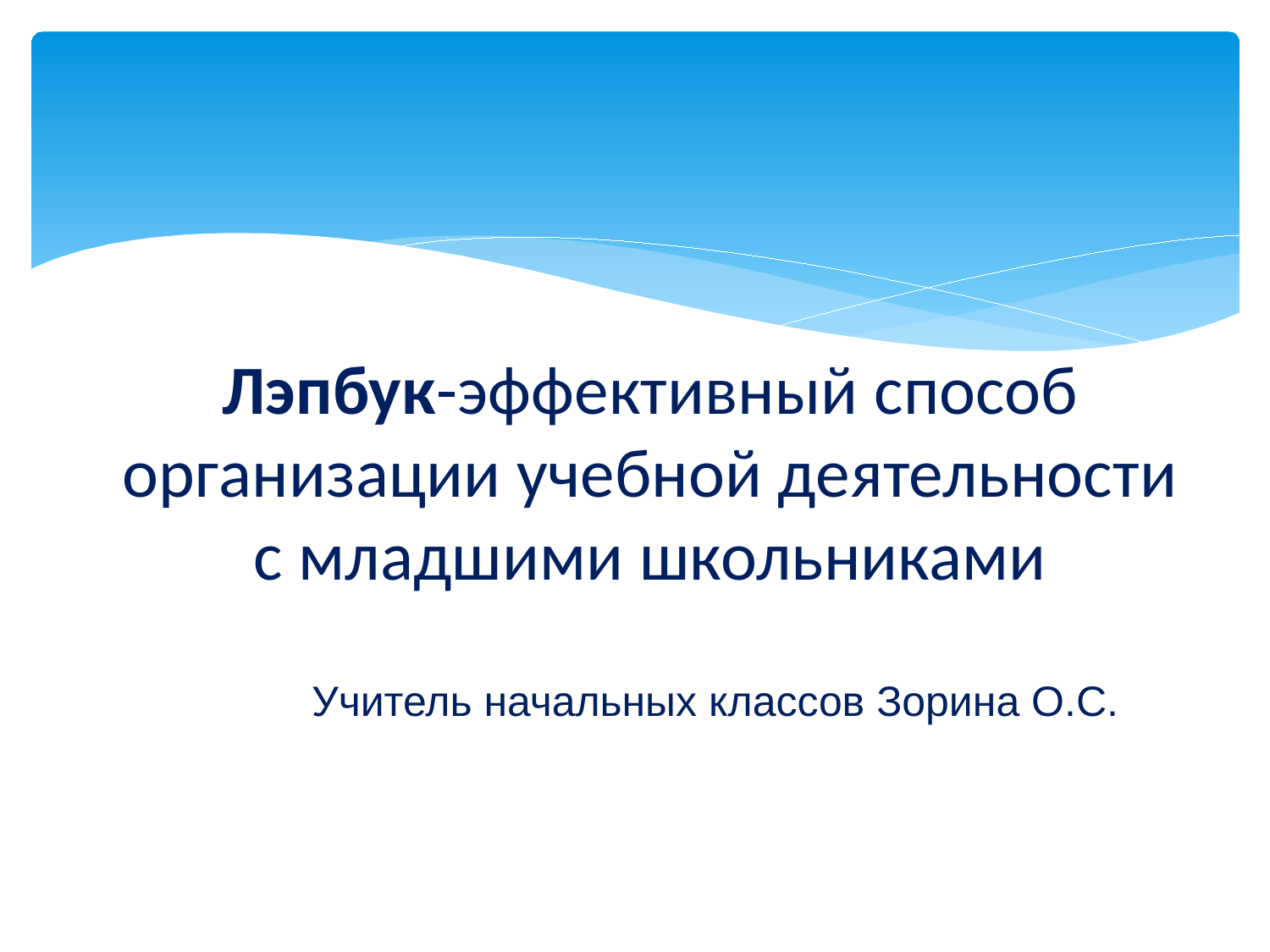

# Лэпбук-эффективный способ организации учебной деятельности с младшими школьниками

               Учитель начальных классов Зорина О.С.